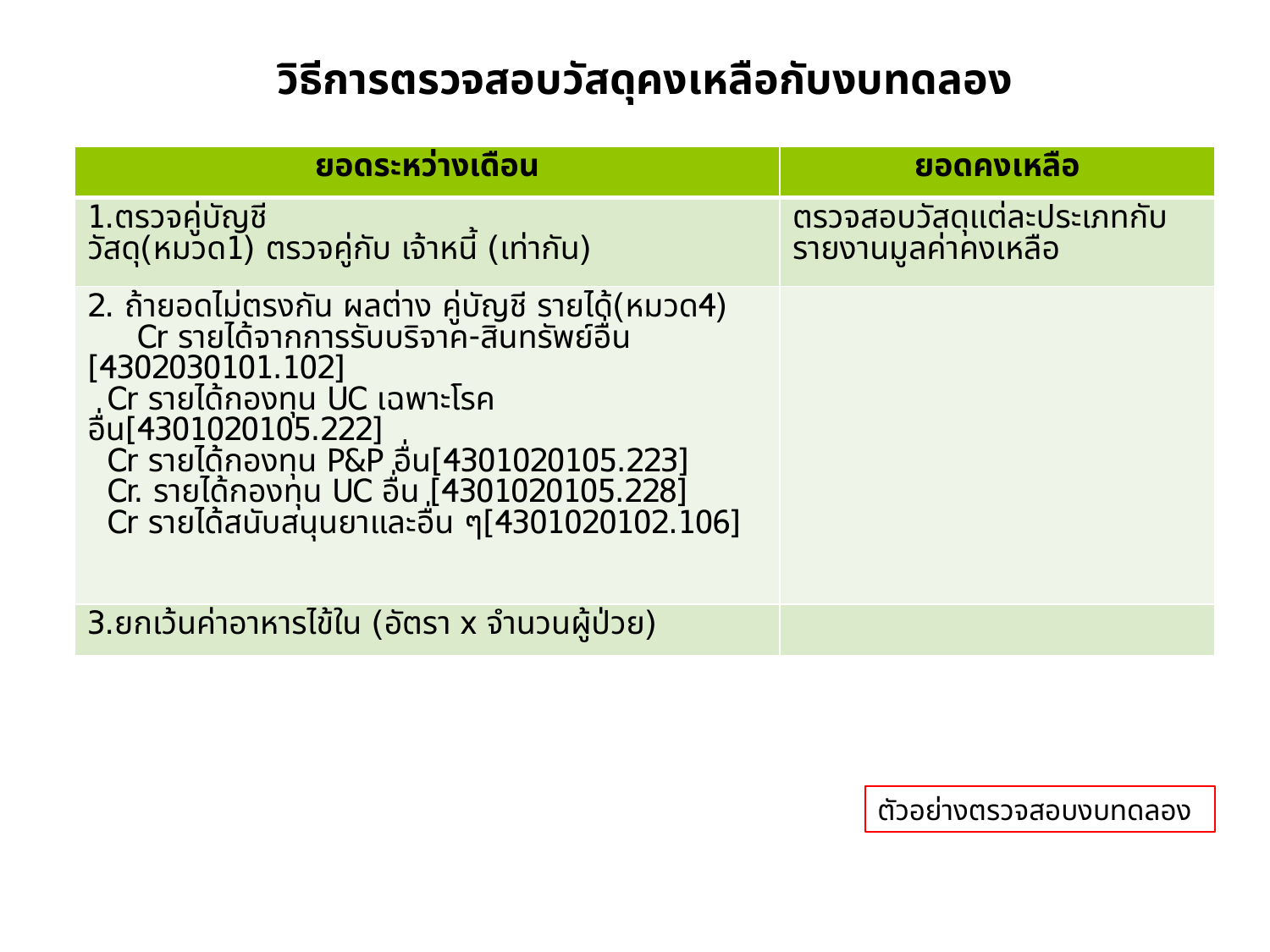

วิธีการตรวจสอบวัสดุคงเหลือกับงบทดลอง
| ยอดระหว่างเดือน | ยอดคงเหลือ |
| --- | --- |
| 1.ตรวจคู่บัญชี วัสดุ(หมวด1) ตรวจคู่กับ เจ้าหนี้ (เท่ากัน) | ตรวจสอบวัสดุแต่ละประเภทกับรายงานมูลค่าคงเหลือ |
| 2. ถ้ายอดไม่ตรงกัน ผลต่าง คู่บัญชี รายได้(หมวด4) Cr รายได้จากการรับบริจาค-สินทรัพย์อื่น [4302030101.102] Cr รายได้กองทุน UC เฉพาะโรคอื่น[4301020105.222] Cr รายได้กองทุน P&P อื่น[4301020105.223] Cr. รายได้กองทุน UC อื่น [4301020105.228] Cr รายได้สนับสนุนยาและอื่น ๆ[4301020102.106] |  |
| 3.ยกเว้นค่าอาหารไข้ใน (อัตรา x จำนวนผู้ป่วย) |  |
ตัวอย่างตรวจสอบงบทดลอง